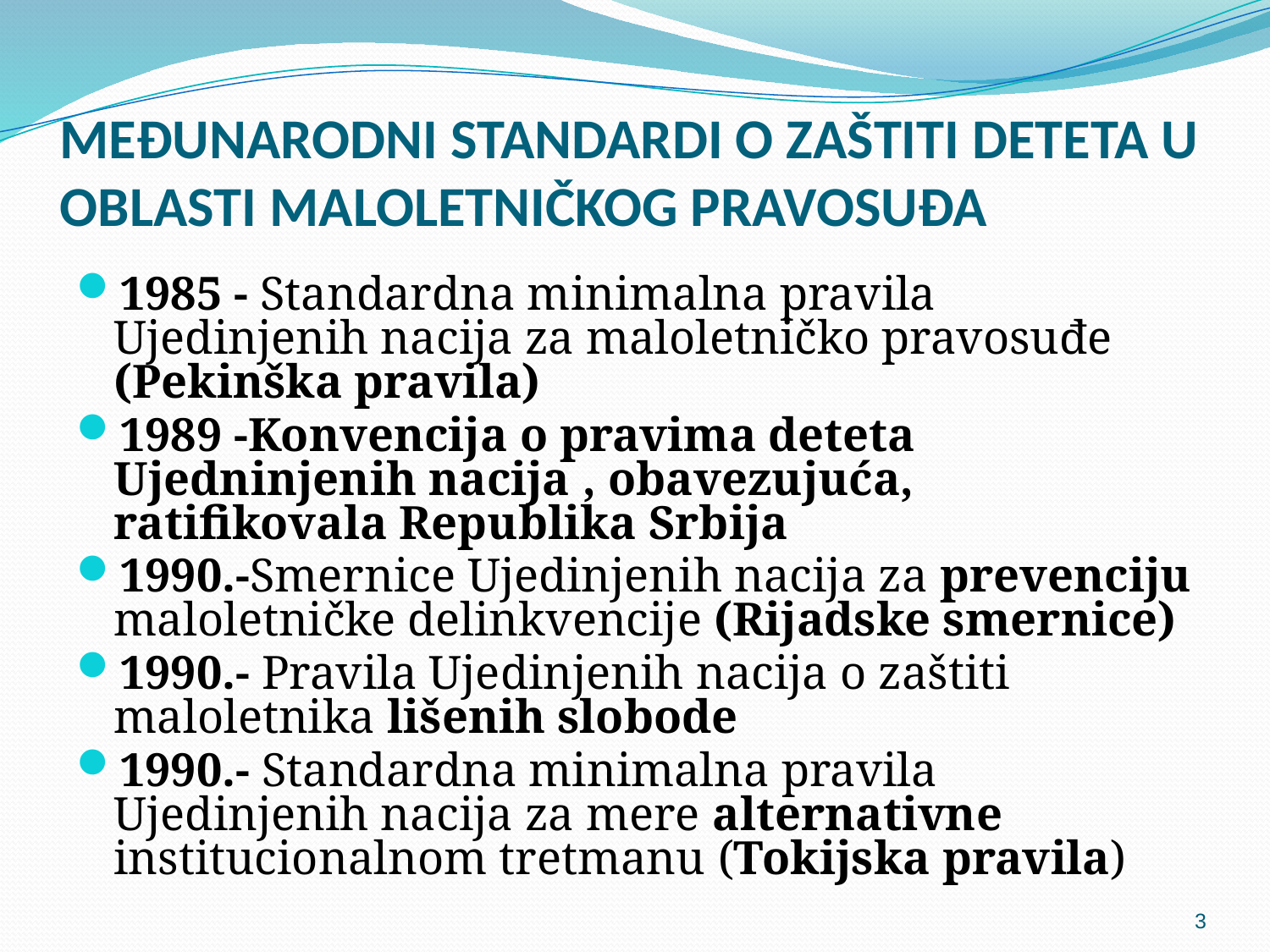

# MEĐUNARODNI STANDARDI O ZAŠTITI DETETA U OBLASTI MALOLETNIČKOG PRAVOSUĐA
1985 - Standardna minimalna pravila Ujedinjenih nacija za maloletničko pravosuđe (Pekinška pravila)
1989 -Konvencija o pravima deteta Ujedninjenih nacija , obavezujuća, ratifikovala Republika Srbija
1990.-Smernice Ujedinjenih nacija za prevenciju maloletničke delinkvencije (Rijadske smernice)
1990.- Pravila Ujedinjenih nacija o zaštiti maloletnika lišenih slobode
1990.- Standardna minimalna pravila Ujedinjenih nacija za mere alternativne institucionalnom tretmanu (Tokijska pravila)

3